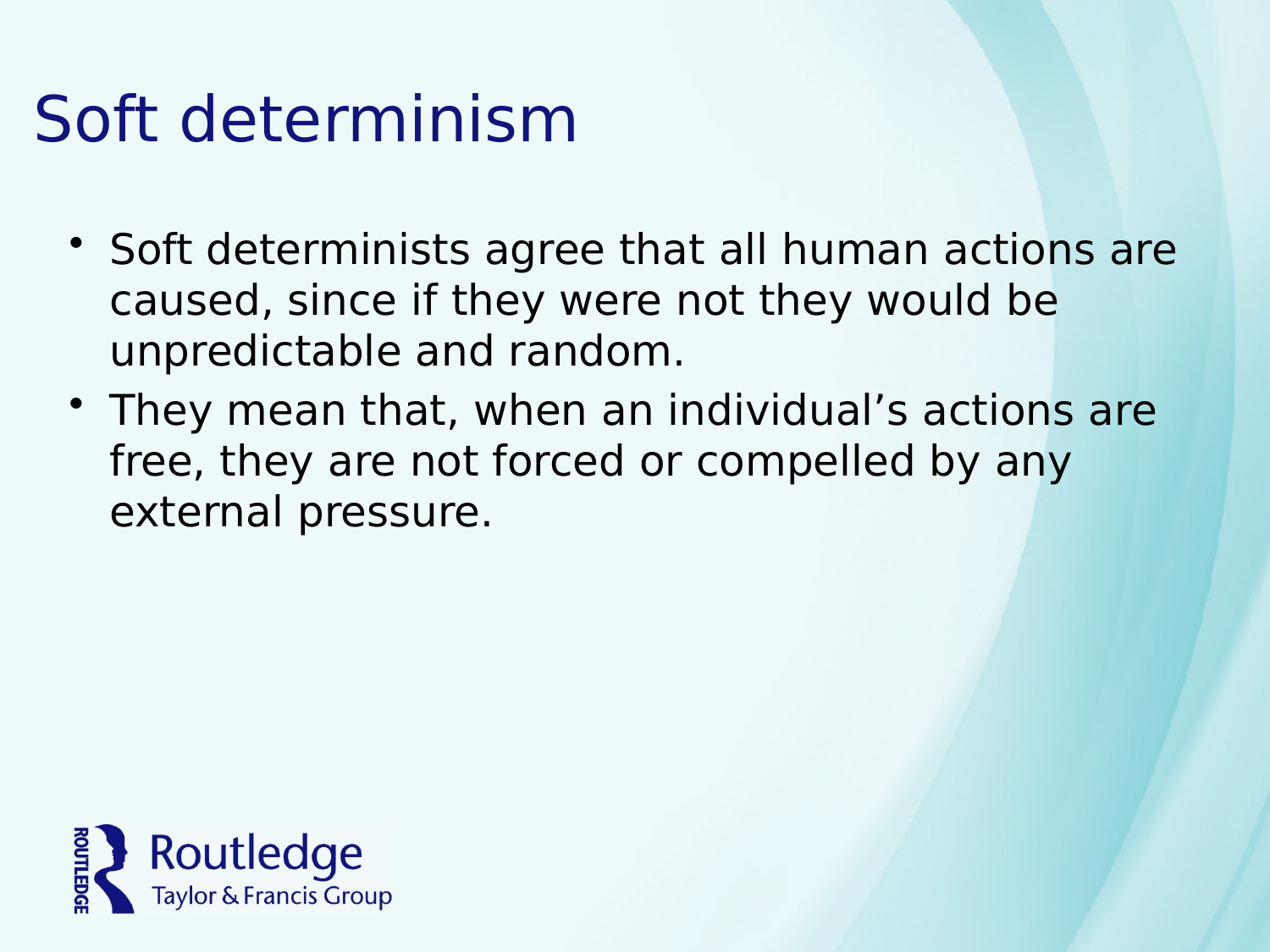

# Soft determinism
Soft determinists agree that all human actions are caused, since if they were not they would be unpredictable and random.
They mean that, when an individual’s actions are free, they are not forced or compelled by any external pressure.